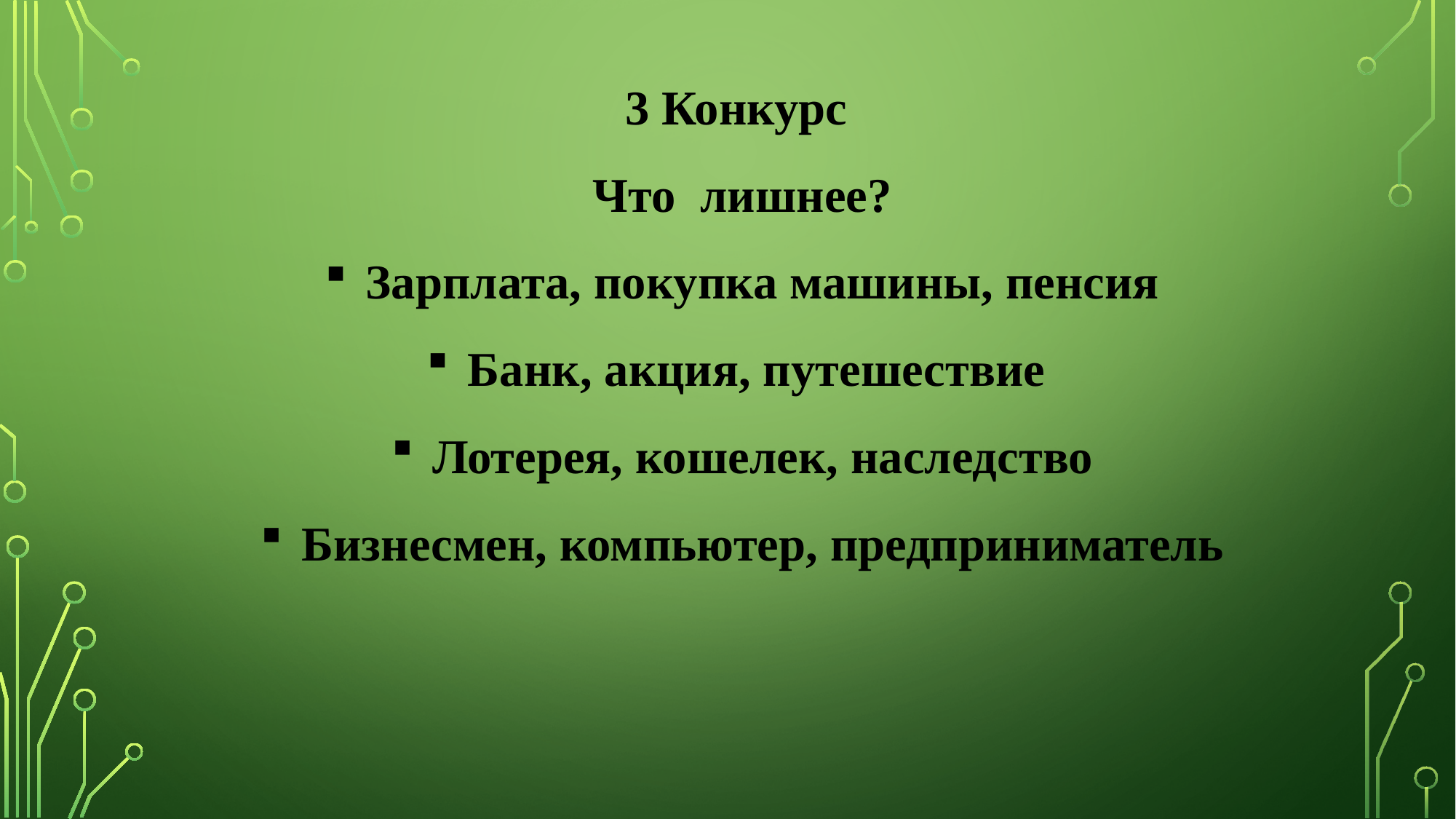

3 Конкурс
Что  лишнее?
Зарплата, покупка машины, пенсия
Банк, акция, путешествие
Лотерея, кошелек, наследство
Бизнесмен, компьютер, предприниматель